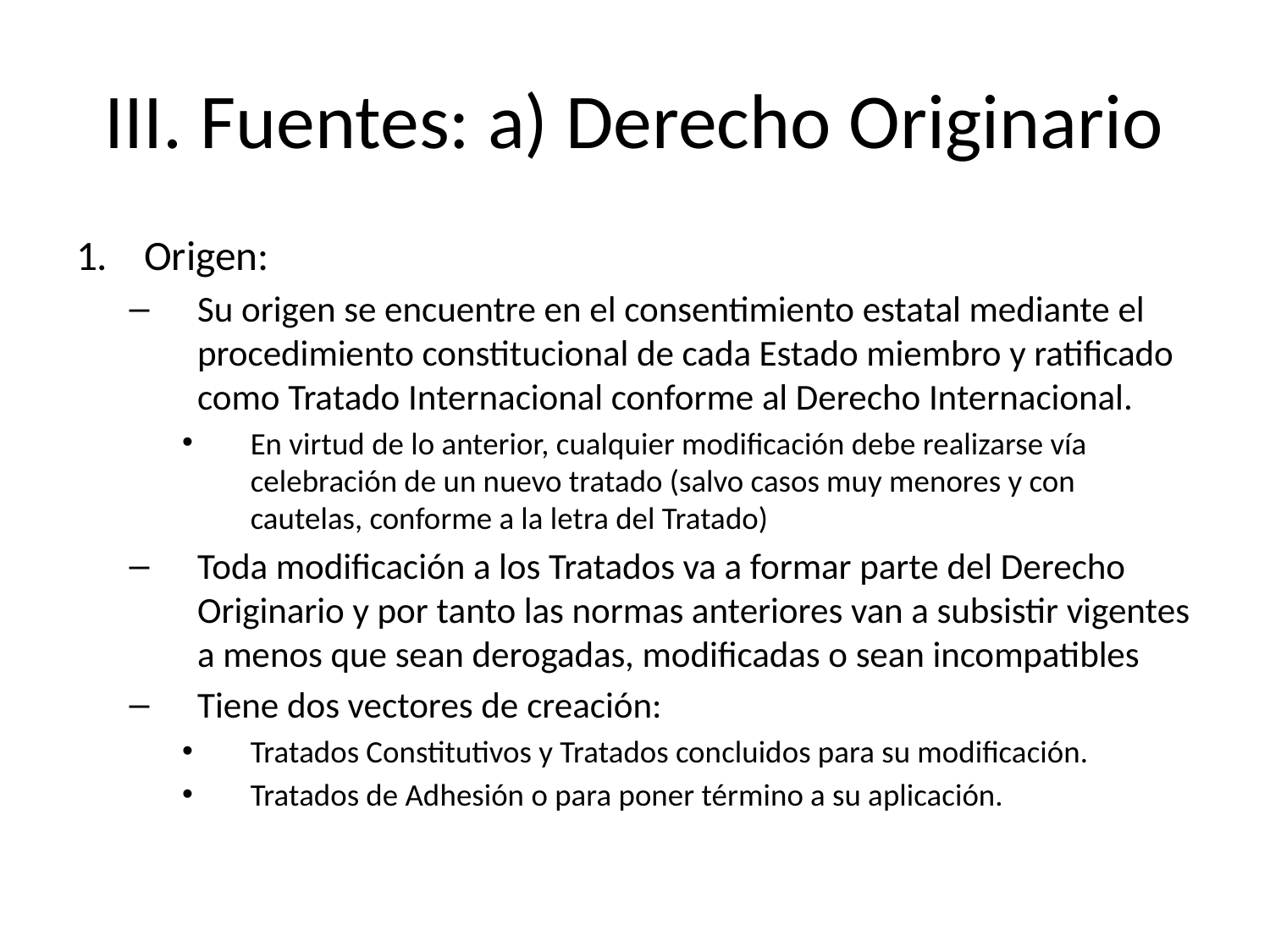

# III. Fuentes: a) Derecho Originario
Origen:
Su origen se encuentre en el consentimiento estatal mediante el procedimiento constitucional de cada Estado miembro y ratificado como Tratado Internacional conforme al Derecho Internacional.
En virtud de lo anterior, cualquier modificación debe realizarse vía celebración de un nuevo tratado (salvo casos muy menores y con cautelas, conforme a la letra del Tratado)
Toda modificación a los Tratados va a formar parte del Derecho Originario y por tanto las normas anteriores van a subsistir vigentes a menos que sean derogadas, modificadas o sean incompatibles
Tiene dos vectores de creación:
Tratados Constitutivos y Tratados concluidos para su modificación.
Tratados de Adhesión o para poner término a su aplicación.